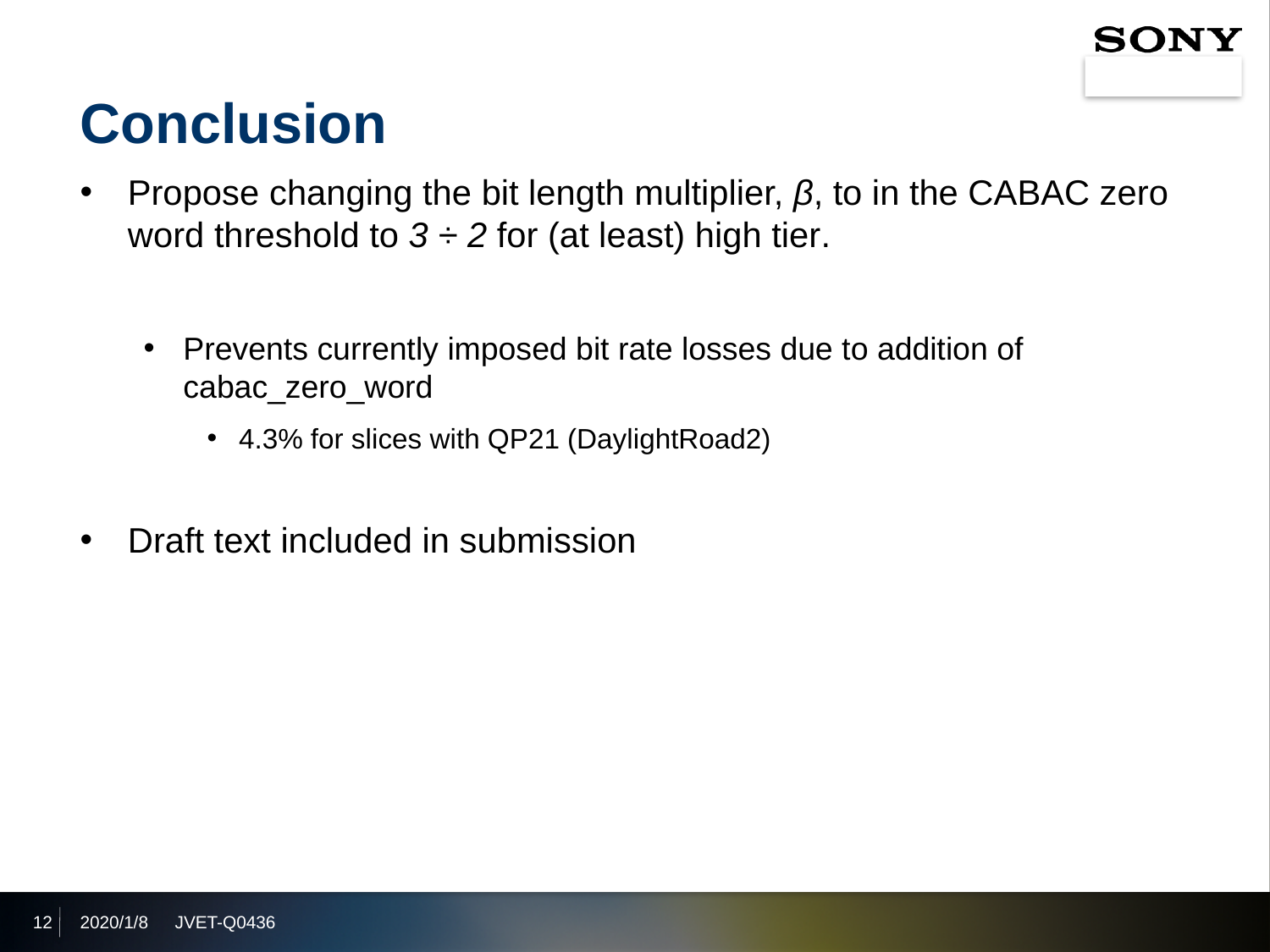

# Conclusion
Propose changing the bit length multiplier, β, to in the CABAC zero word threshold to 3 ÷ 2 for (at least) high tier.

Prevents currently imposed bit rate losses due to addition of cabac_zero_word
4.3% for slices with QP21 (DaylightRoad2)

Draft text included in submission
12
2020/1/8
JVET-Q0436